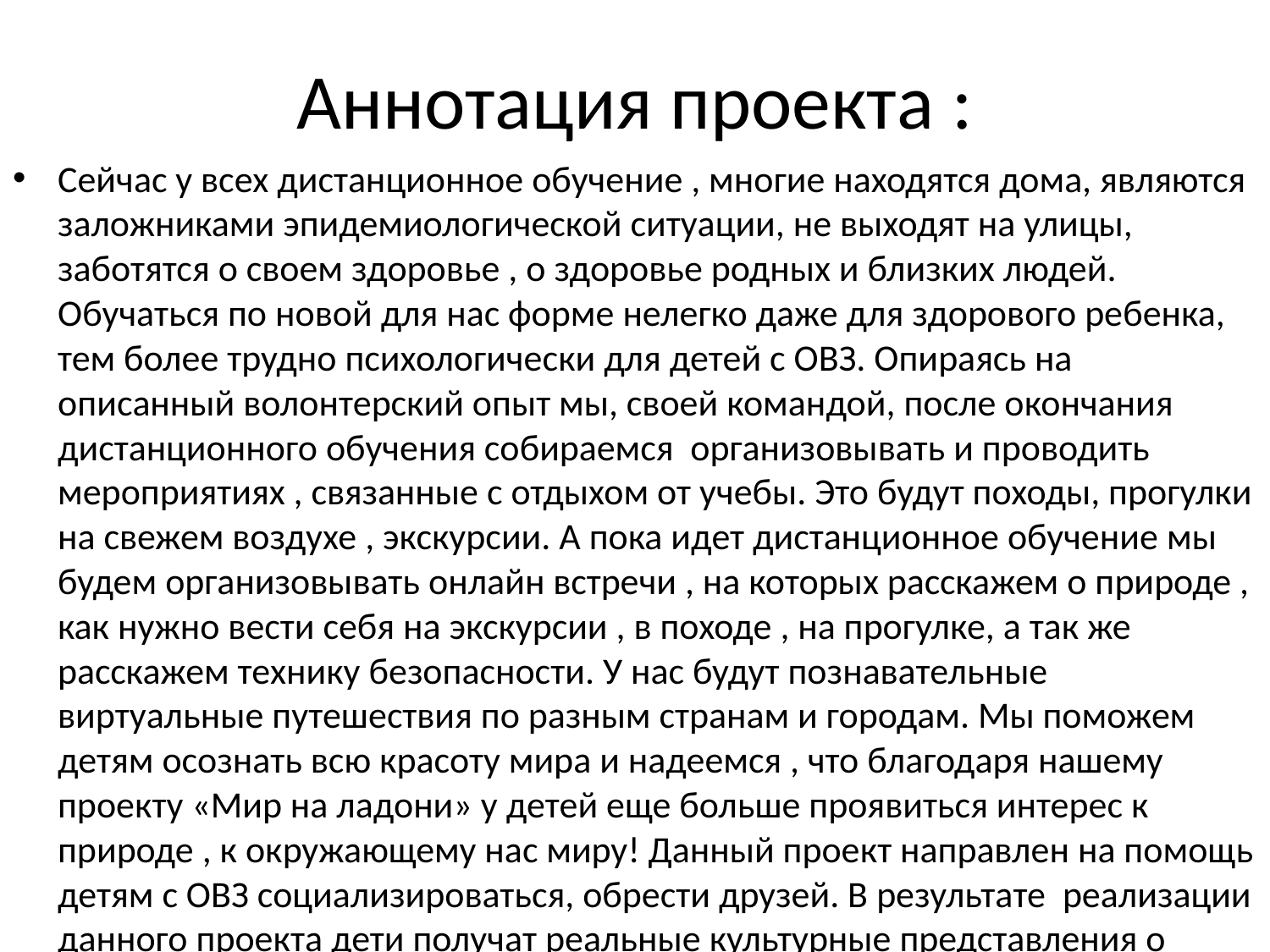

# Аннотация проекта :
Сейчас у всех дистанционное обучение , многие находятся дома, являются заложниками эпидемиологической ситуации, не выходят на улицы, заботятся о своем здоровье , о здоровье родных и близких людей. Обучаться по новой для нас форме нелегко даже для здорового ребенка, тем более трудно психологически для детей с ОВЗ. Опираясь на описанный волонтерский опыт мы, своей командой, после окончания дистанционного обучения собираемся  организовывать и проводить мероприятиях , связанные с отдыхом от учебы. Это будут походы, прогулки на свежем воздухе , экскурсии. А пока идет дистанционное обучение мы будем организовывать онлайн встречи , на которых расскажем о природе , как нужно вести себя на экскурсии , в походе , на прогулке, а так же расскажем технику безопасности. У нас будут познавательные  виртуальные путешествия по разным странам и городам. Мы поможем детям осознать всю красоту мира и надеемся , что благодаря нашему проекту «Мир на ладони» у детей еще больше проявиться интерес к природе , к окружающему нас миру! Данный проект направлен на помощь детям с ОВЗ социализироваться, обрести друзей. В результате  реализации данного проекта дети получат реальные культурные представления о разных странах и городах целого мира. Для успешной реализации проекта мы определили его цели и задачи.